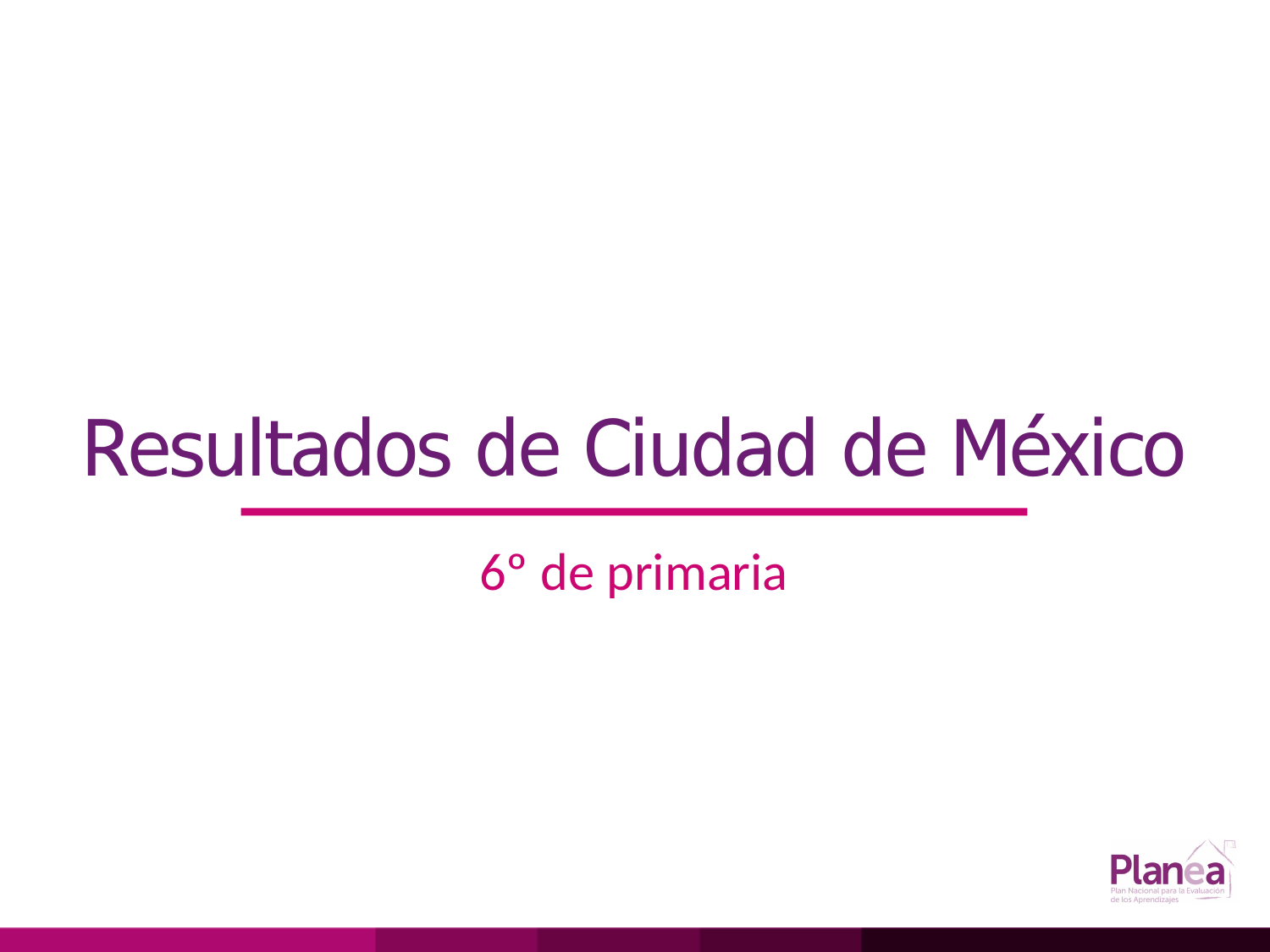

# Resultados de Ciudad de México

6º de primaria